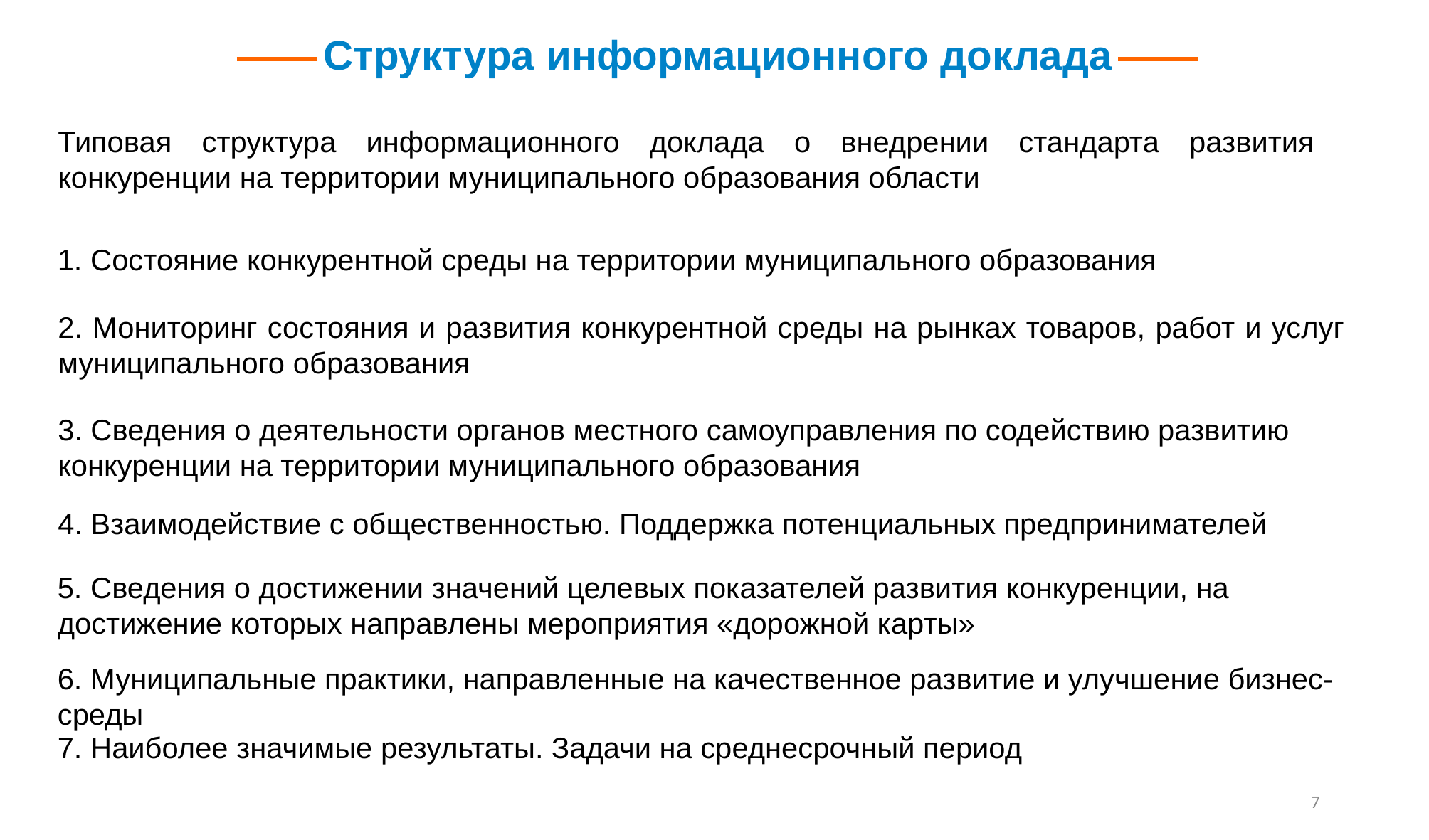

Структура информационного доклада

Типовая структура информационного доклада о внедрении стандарта развития  конкуренции на территории муниципального образования области
1. Состояние конкурентной среды на территории муниципального образования
2. Мониторинг состояния и развития конкурентной среды на рынках товаров, работ и услуг муниципального образования
3. Сведения о деятельности органов местного самоуправления по содействию развитию конкуренции на территории муниципального образования
4. Взаимодействие с общественностью. Поддержка потенциальных предпринимателей
5. Сведения о достижении значений целевых показателей развития конкуренции, на достижение которых направлены мероприятия «дорожной карты»
6. Муниципальные практики, направленные на качественное развитие и улучшение бизнес-среды
7. Наиболее значимые результаты. Задачи на среднесрочный период
7